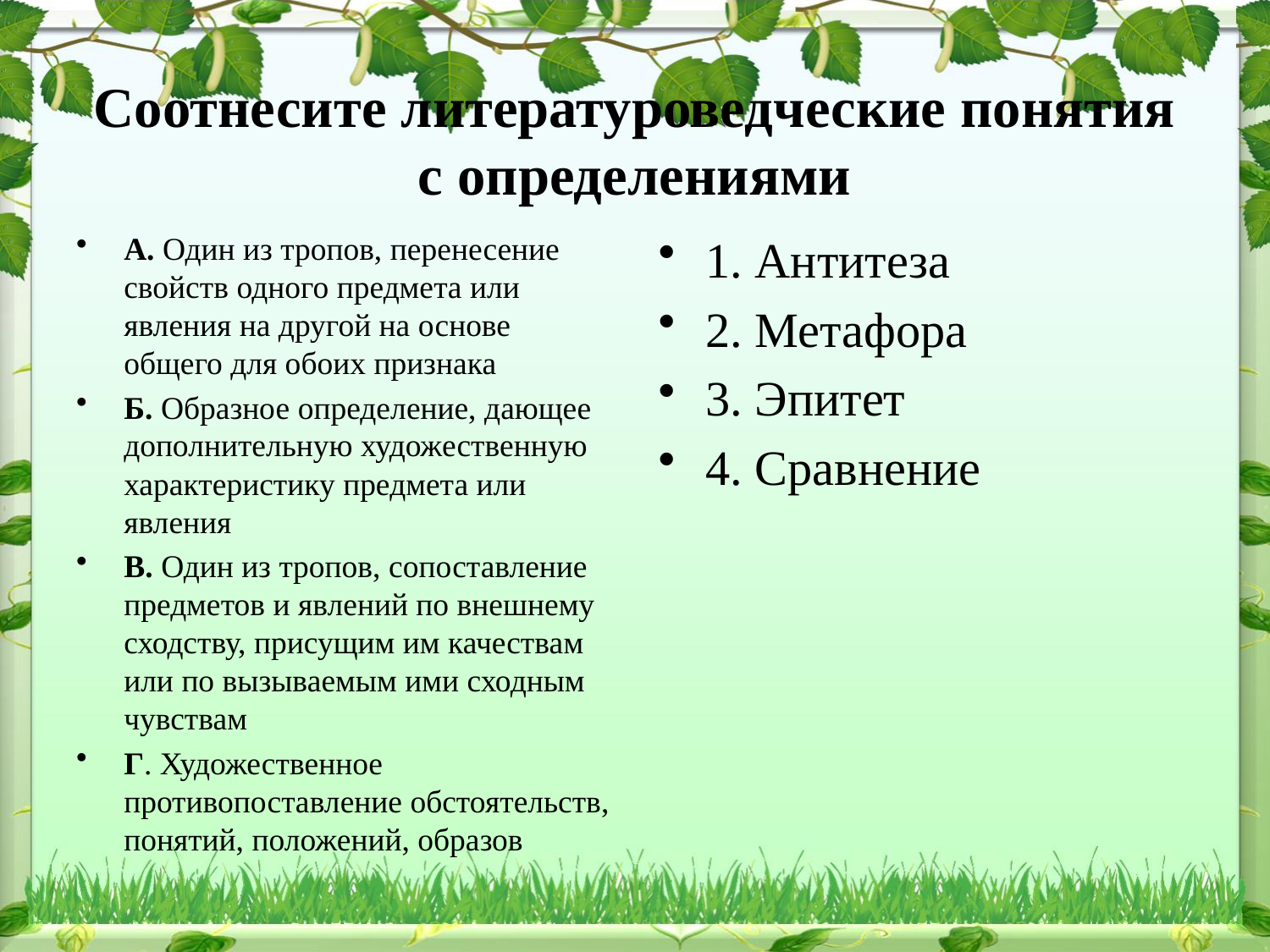

# . Соотнесите литературоведческие понятия с определениями
А. Один из тропов, перенесение свойств одного предмета или явления на другой на основе общего для обоих признака
Б. Образное определение, дающее дополнительную художественную характеристику предмета или явления
В. Один из тропов, сопоставление предметов и явлений по внешнему сходству, присущим им качествам или по вызываемым ими сходным чувствам
Г. Художественное противопоставление обстоятельств, понятий, положений, образов

1. Антитеза
2. Метафора
3. Эпитет
4. Сравнение